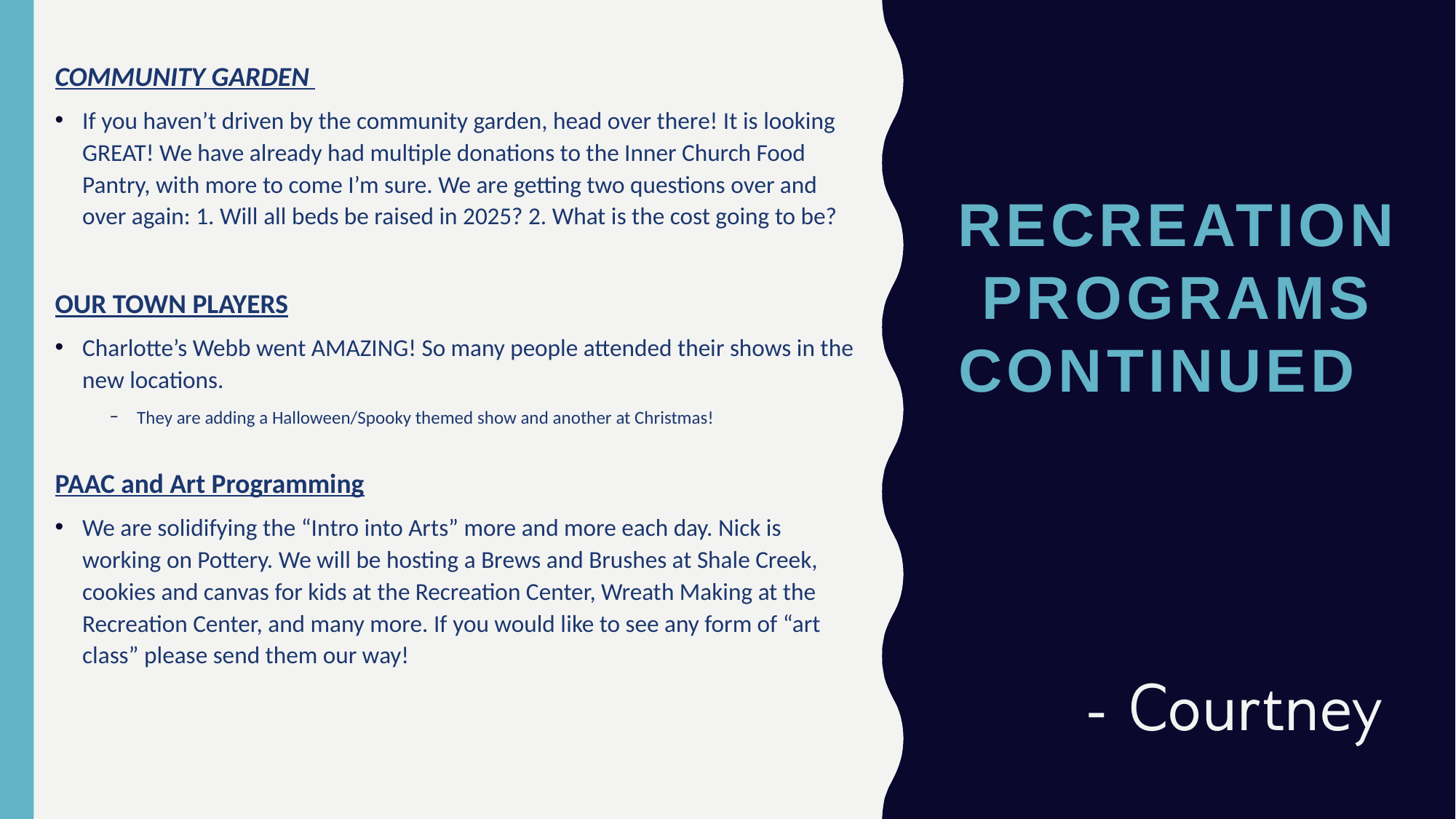

COMMUNITY GARDEN
If you haven’t driven by the community garden, head over there! It is looking GREAT! We have already had multiple donations to the Inner Church Food Pantry, with more to come I’m sure. We are getting two questions over and over again: 1. Will all beds be raised in 2025? 2. What is the cost going to be?

OUR TOWN PLAYERS
Charlotte’s Webb went AMAZING! So many people attended their shows in the new locations.
They are adding a Halloween/Spooky themed show and another at Christmas!
PAAC and Art Programming
We are solidifying the “Intro into Arts” more and more each day. Nick is working on Pottery. We will be hosting a Brews and Brushes at Shale Creek, cookies and canvas for kids at the Recreation Center, Wreath Making at the Recreation Center, and many more. If you would like to see any form of “art class” please send them our way!
# Recreation pROGRAMS CONTINUED
- Courtney